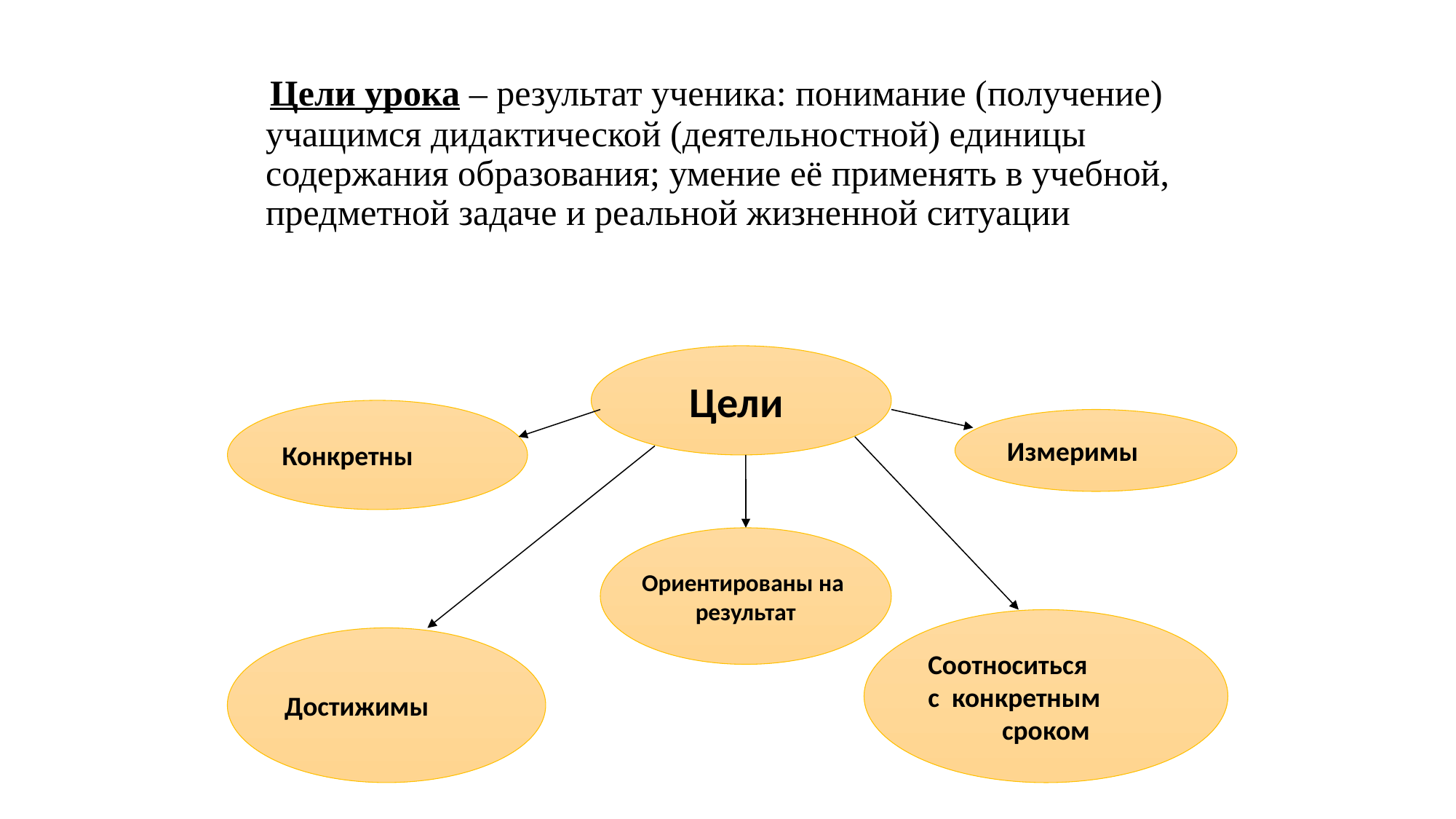

#
   Цели урока – результат ученика: понимание (получение) учащимся дидактической (деятельностной) единицы содержания образования; умение её применять в учебной, предметной задаче и реальной жизненной ситуации

Цели
Конкретны

Измеримы

Ориентированы на
результат
Соотноситься
с  конкретным
сроком
Достижимы